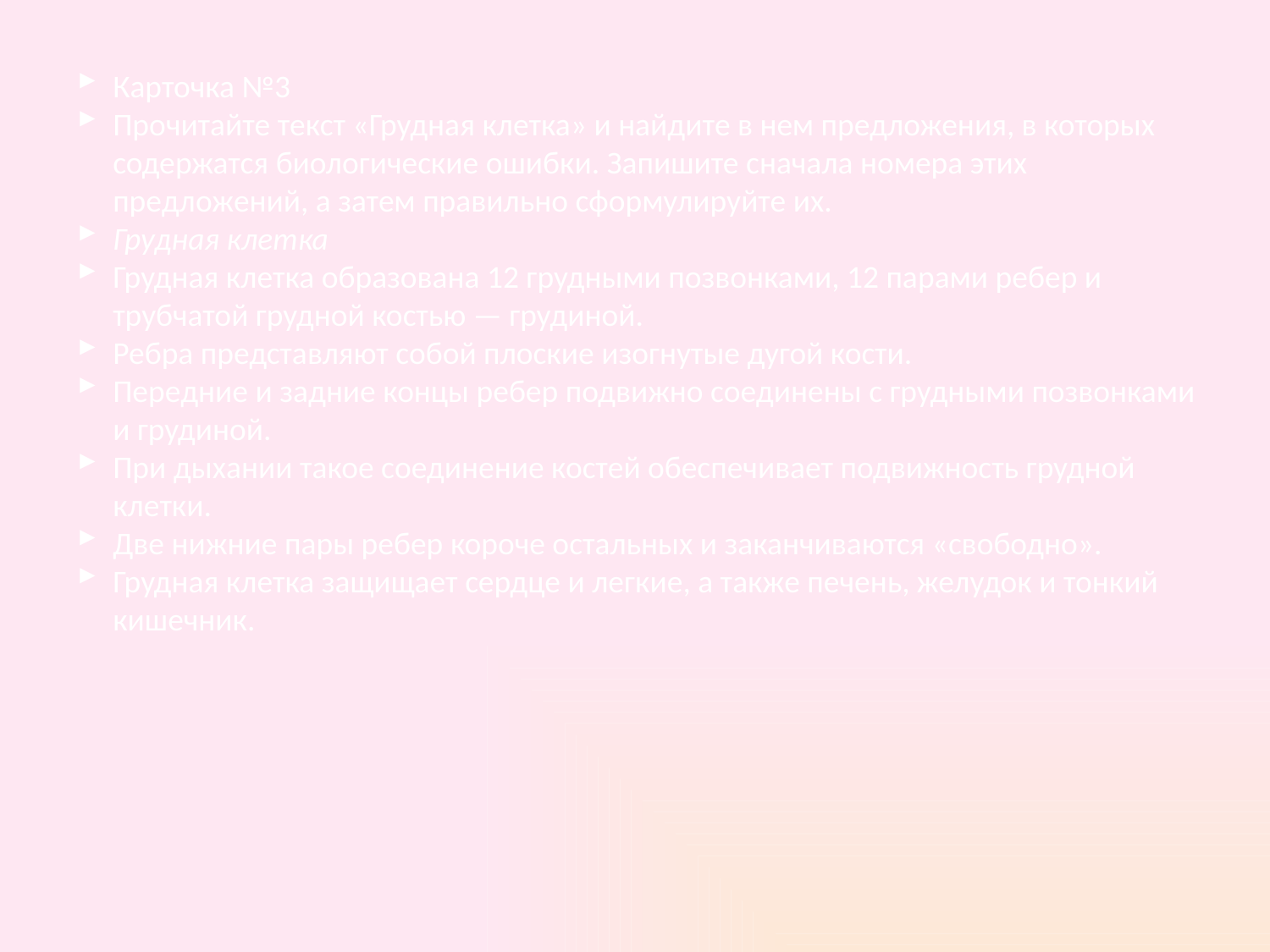

Карточка №3
Прочитайте текст «Грудная клетка» и найдите в нем предложения, в которых содержатся биологические ошибки. Запишите сначала номера этих предложений, а затем правильно сформулируйте их.
Грудная клетка
Грудная клетка образована 12 грудными позвонками, 12 парами ребер и трубчатой грудной костью — грудиной.
Ребра представляют собой плоские изогнутые дугой кости.
Передние и задние концы ребер подвижно соединены с грудными позвонками и грудиной.
При дыхании такое соединение костей обеспечивает подвижность грудной клетки.
Две нижние пары ребер короче остальных и заканчиваются «свободно».
Грудная клетка защищает сердце и легкие, а также печень, желудок и тонкий кишечник.